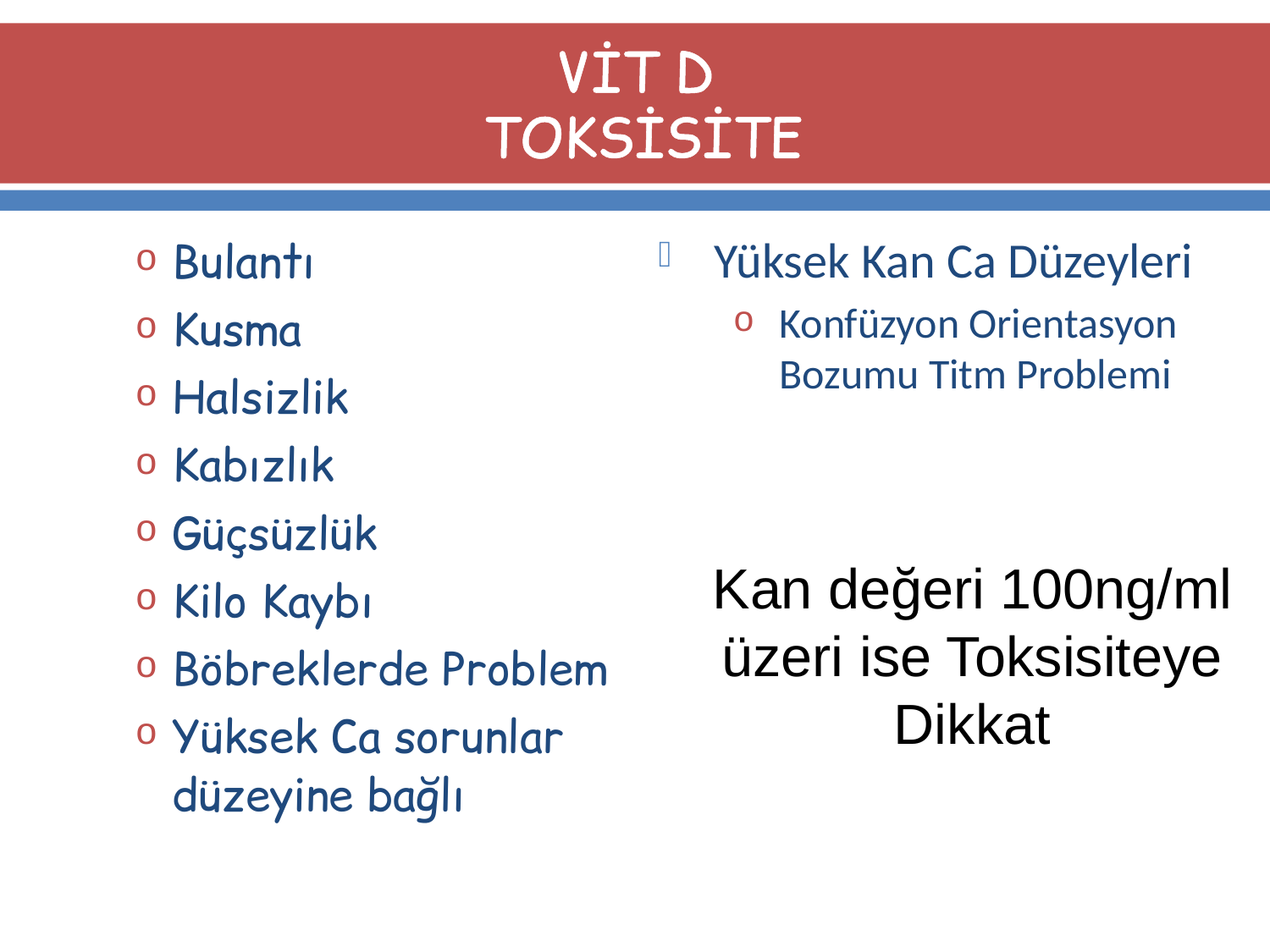

# VİT D TOKSİSİTE
Bulantı
Kusma
Halsizlik
Kabızlık
Güçsüzlük
Kilo Kaybı
Böbreklerde Problem
Yüksek Ca sorunlar düzeyine bağlı

Yüksek Kan Ca Düzeyleri
Konfüzyon Orientasyon Bozumu Titm Problemi
Kan değeri 100ng/ml üzeri ise Toksisiteye Dikkat